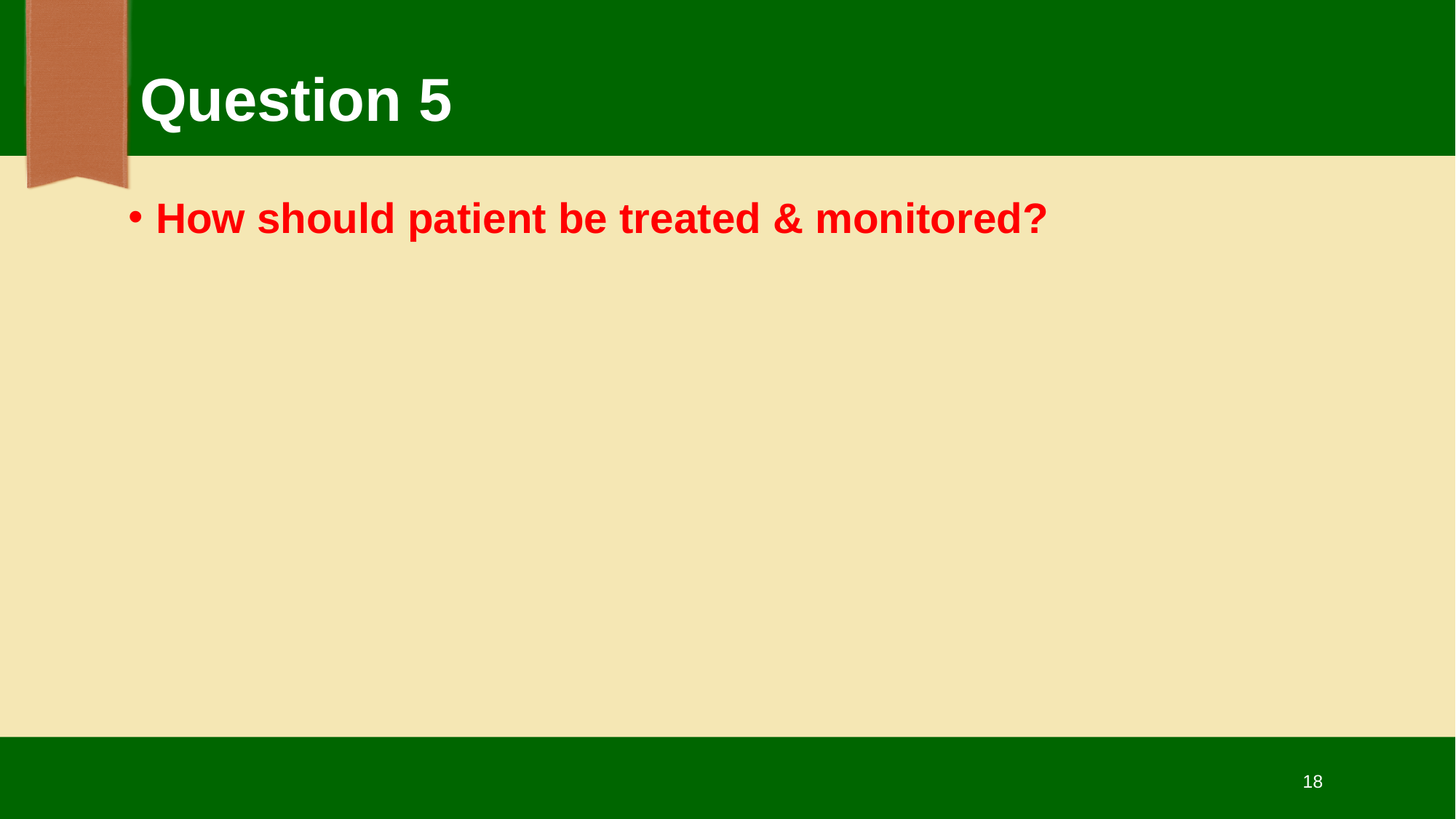

# Question 5
How should patient be treated & monitored?

18